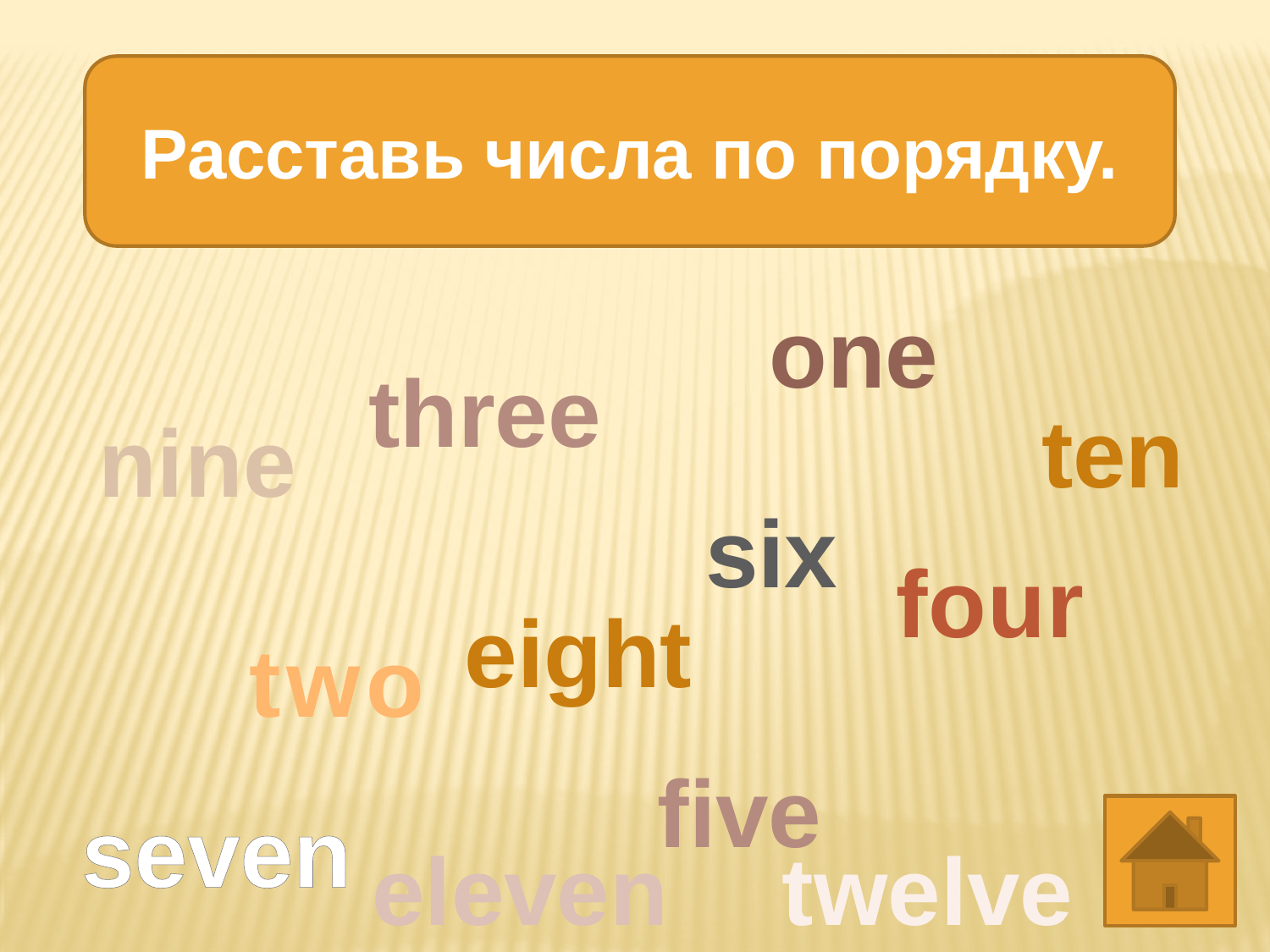

Расставь числа по порядку.
one
three
ten
nine
six
four
eight
two
five
seven

eleven
twelve